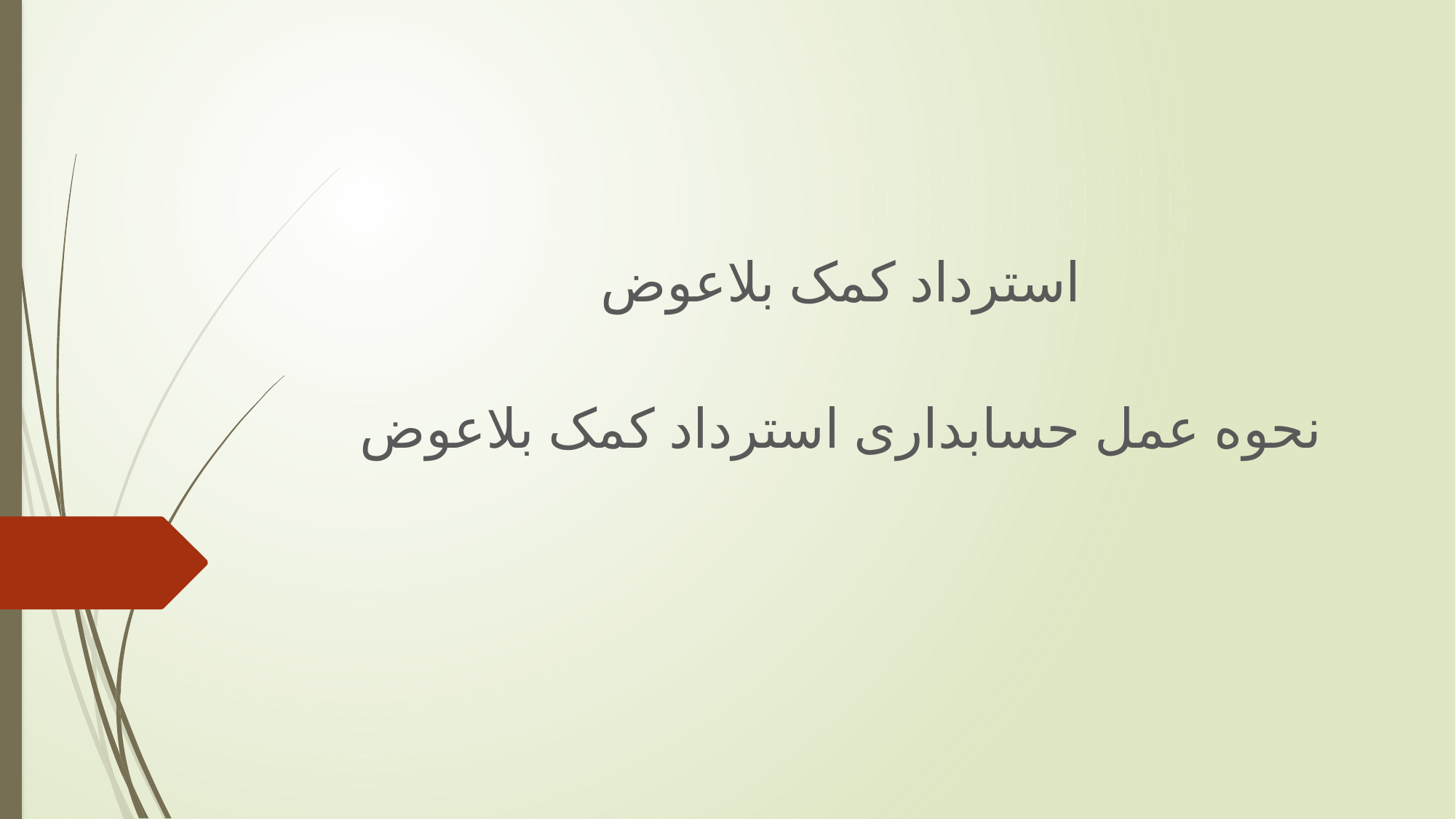

استرداد کمک بلاعوض
نحوه عمل حسابداری استرداد کمک بلاعوض